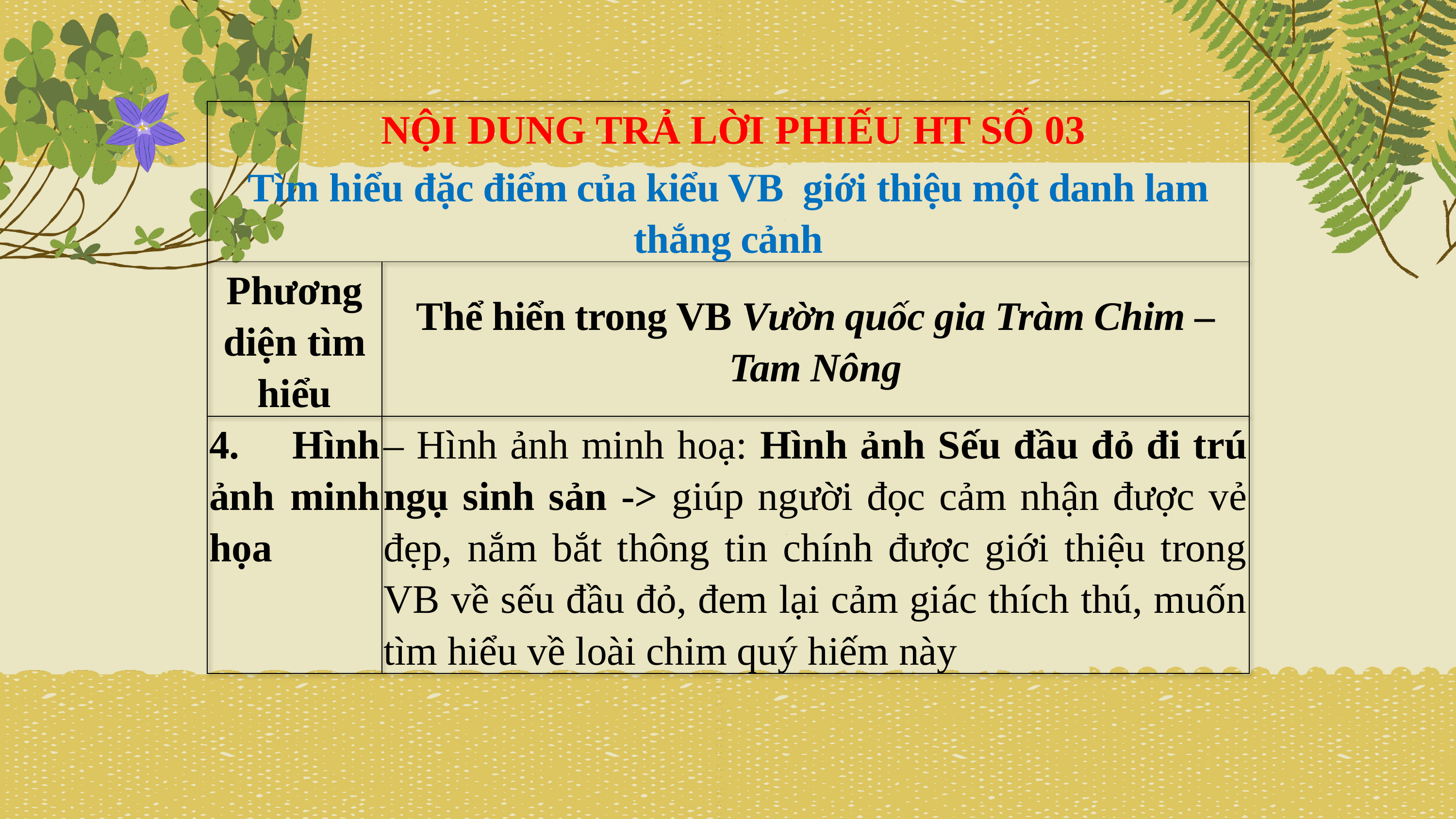

| NỘI DUNG TRẢ LỜI PHIẾU HT SỐ 03 Tìm hiểu đặc điểm của kiểu VB giới thiệu một danh lam thắng cảnh |  |
| --- | --- |
| Phương diện tìm hiểu | Thể hiển trong VB Vườn quốc gia Tràm Chim – Tam Nông |
| 4. Hình ảnh minh họa | – Hình ảnh minh hoạ: Hình ảnh Sếu đầu đỏ đi trú ngụ sinh sản -> giúp người đọc cảm nhận được vẻ đẹp, nắm bắt thông tin chính được giới thiệu trong VB về sếu đầu đỏ, đem lại cảm giác thích thú, muốn tìm hiểu về loài chim quý hiếm này |